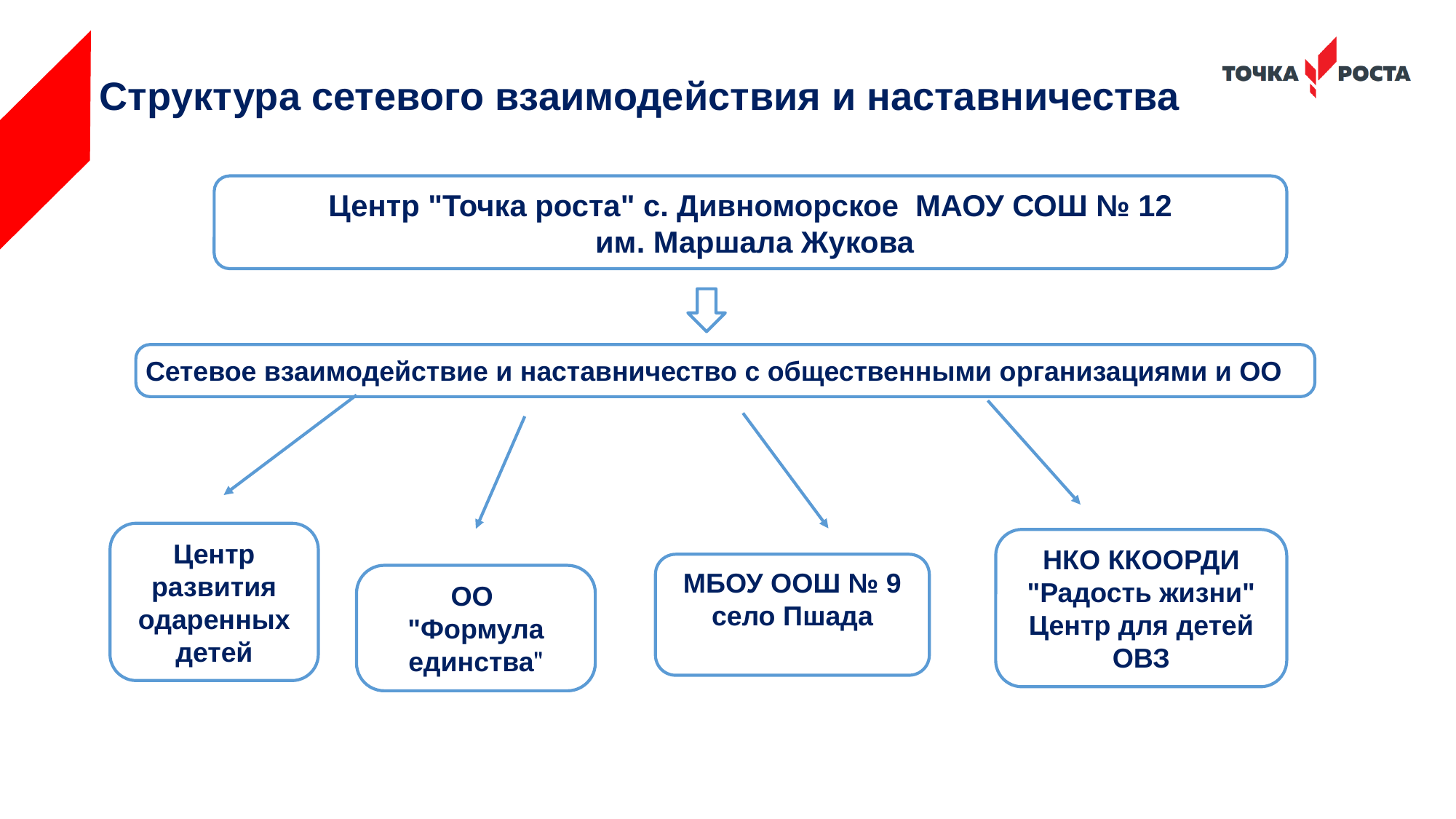

# Структура сетевого взаимодействия и наставничества
Центр "Точка роста" с. Дивноморское  МАОУ СОШ № 12
 им. Маршала Жукова

Сетевое взаимодействие и наставничество с общественными организациями и ОО
Центр развития одаренных детей
НКО ККООРДИ "Радость жизни"
Центр для детей ОВЗ
МБОУ ООШ № 9 село Пшада

ОО
"Формула единства"